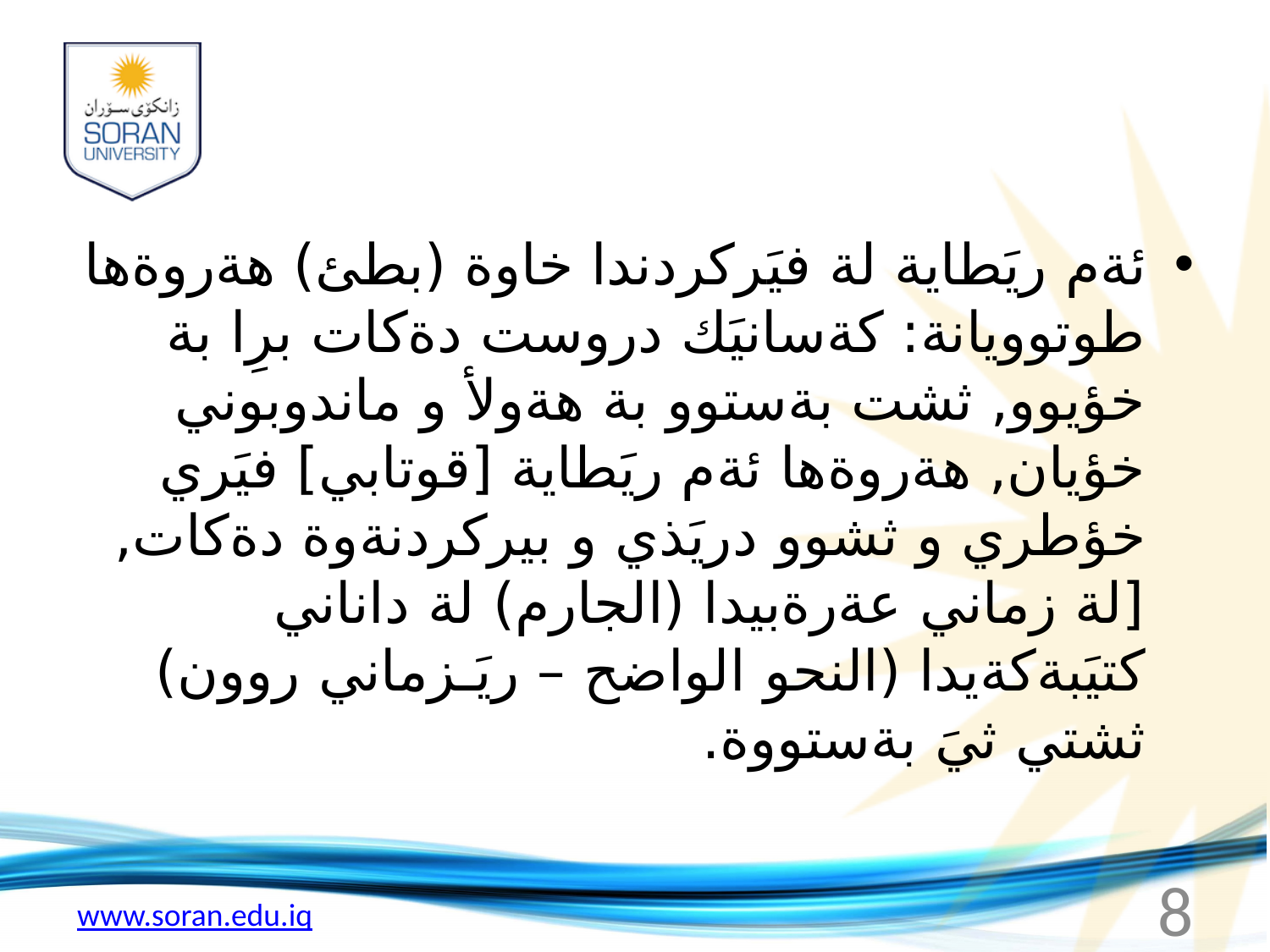

ئةم ريَطاية لة فيَركردندا خاوة (بطئ) هةروةها طوتوويانة: كةسانيَك دروست دةكات برِا بة خؤيوو, ثشت بةستوو بة هةولأ و ماندوبوني خؤيان, هةروةها ئةم ريَطاية [قوتابي] فيَري خؤطري و ثشوو دريَذي و بيركردنةوة دةكات, [لة زماني عةرةبيدا (الجارم) لة داناني كتيَبةكةيدا (النحو الواضح – ريَـزماني روون) ثشتي ثيَ بةستووة.
8